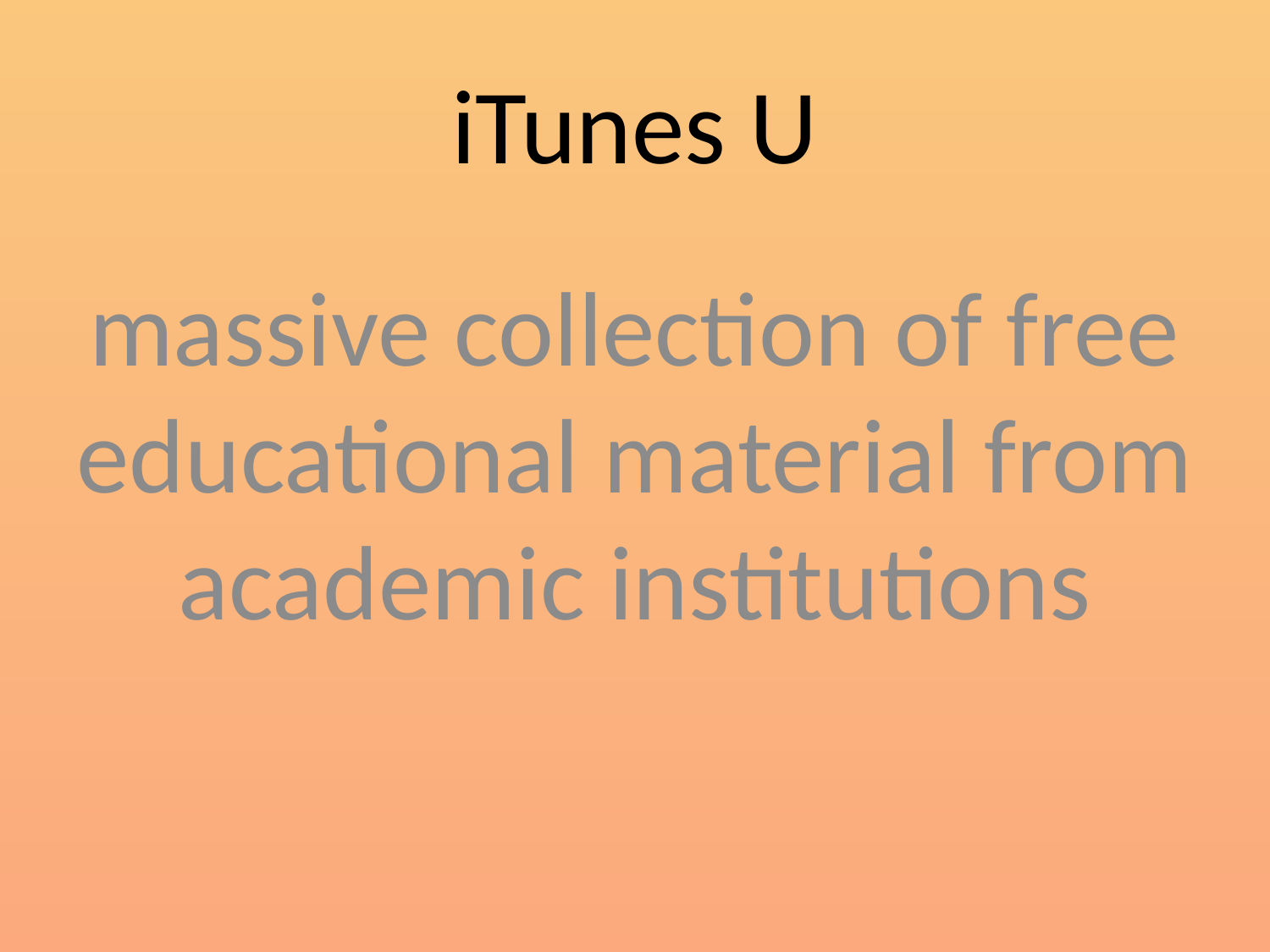

# iTunes U
massive collection of free educational material from academic institutions